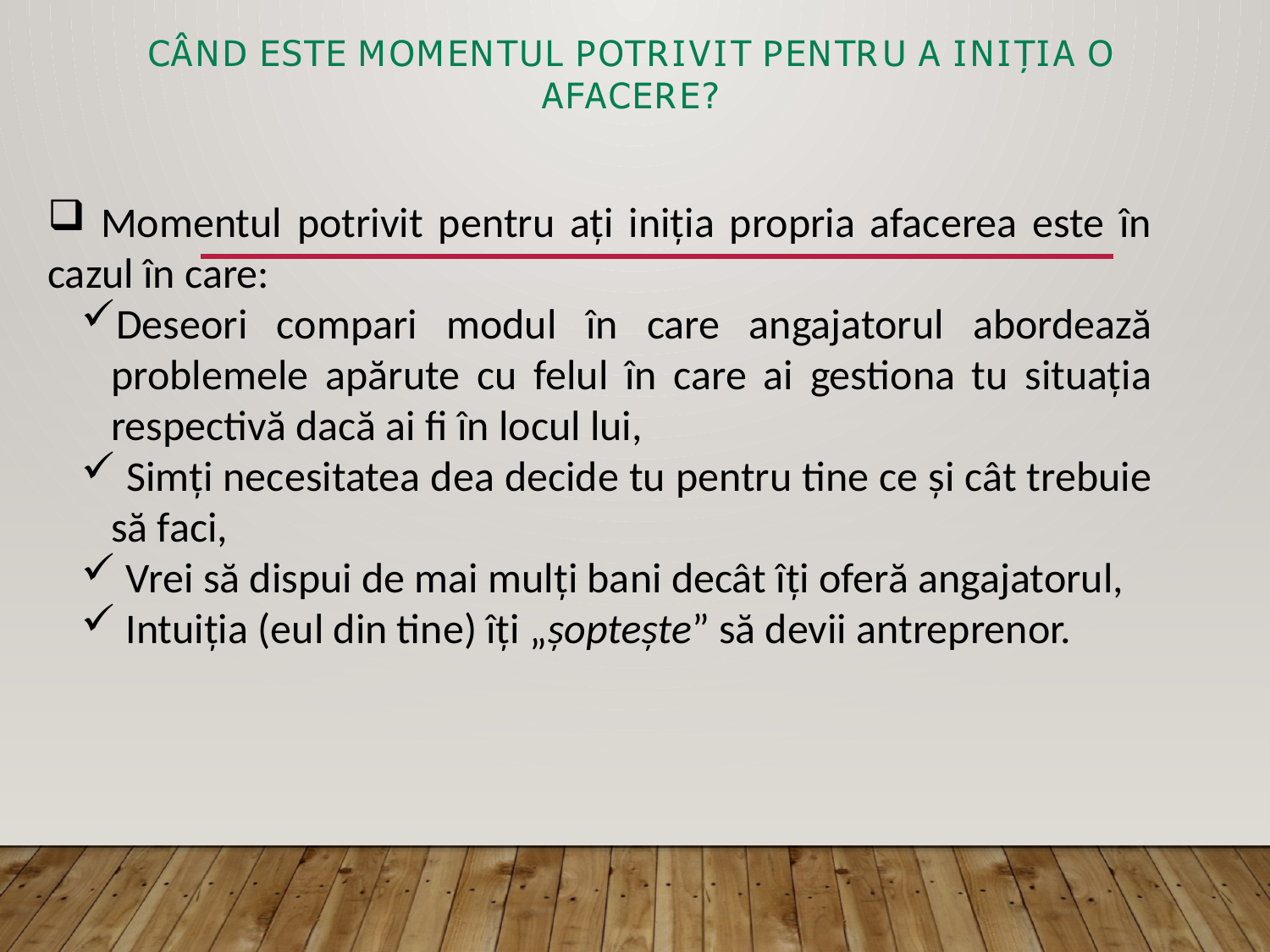

CÂND ESTE MOMENTUL POTRIVIT PENTRU A INIȚIA O AFACERE?
 Momentul potrivit pentru ați iniția propria afacerea este în cazul în care:
Deseori compari modul în care angajatorul abordează problemele apărute cu felul în care ai gestiona tu situația respectivă dacă ai fi în locul lui,
 Simți necesitatea dea decide tu pentru tine ce și cât trebuie să faci,
 Vrei să dispui de mai mulți bani decât îți oferă angajatorul,
 Intuiția (eul din tine) îți „șoptește” să devii antreprenor.